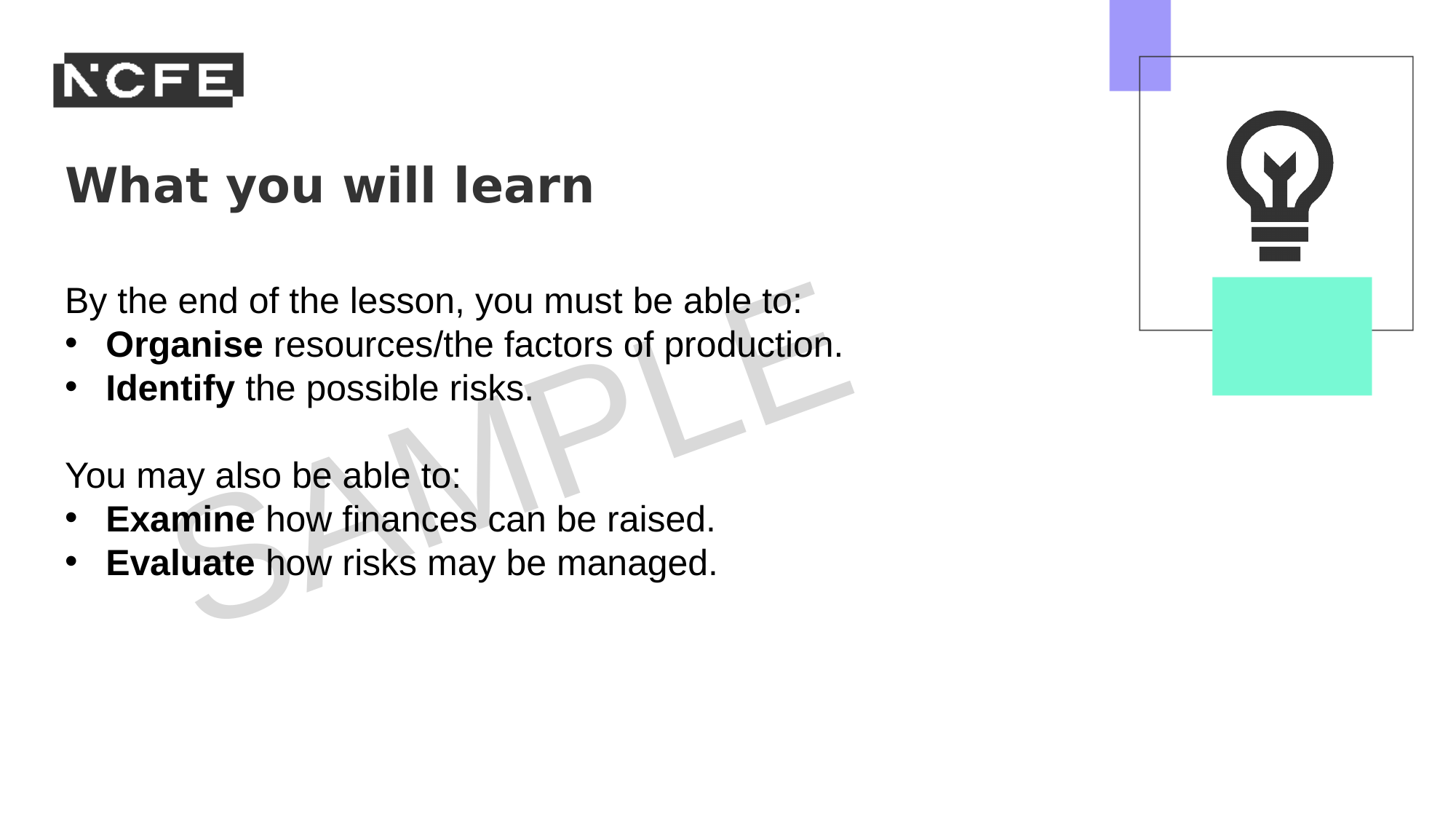

By the end of the lesson, you must be able to:
Organise resources/the factors of production.
Identify the possible risks.

You may also be able to:
Examine how finances can be raised.
Evaluate how risks may be managed.